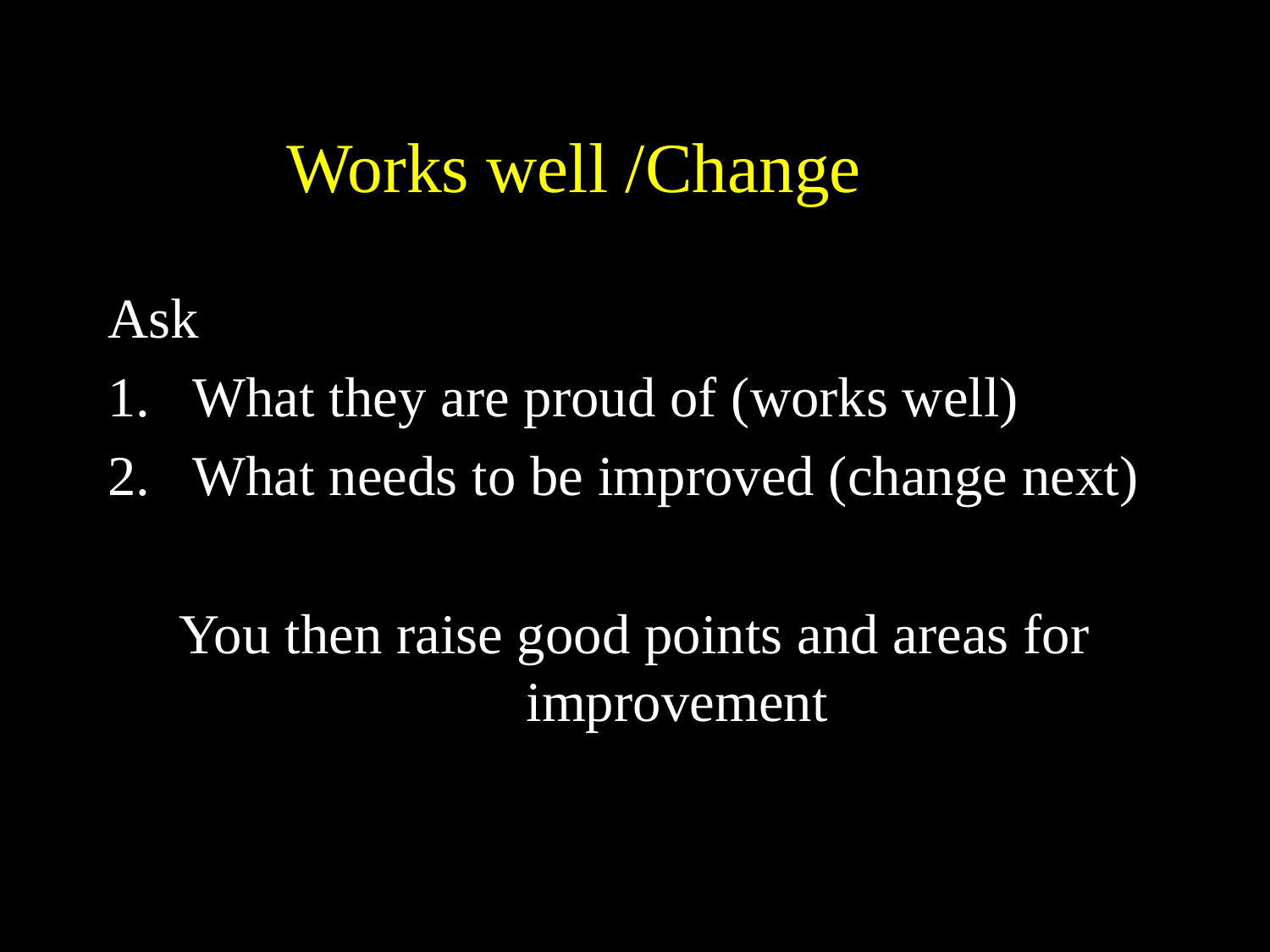

# Works well /Change next
Ask
What they are proud of (works well)
What needs to be improved (change next)

You then raise good points and areas for improvement